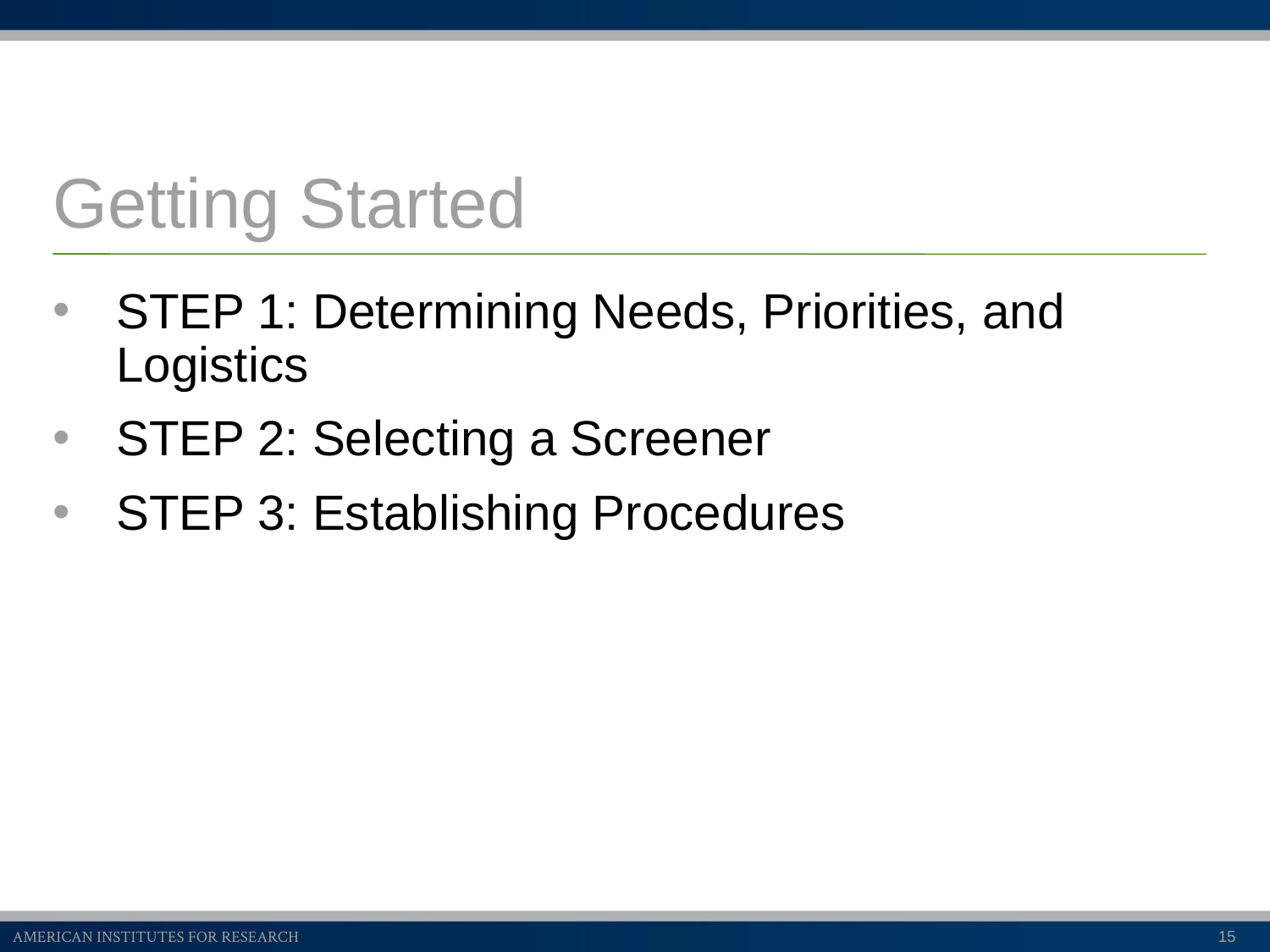

# Getting Started
STEP 1: Determining Needs, Priorities, and Logistics
STEP 2: Selecting a Screener
STEP 3: Establishing Procedures
15